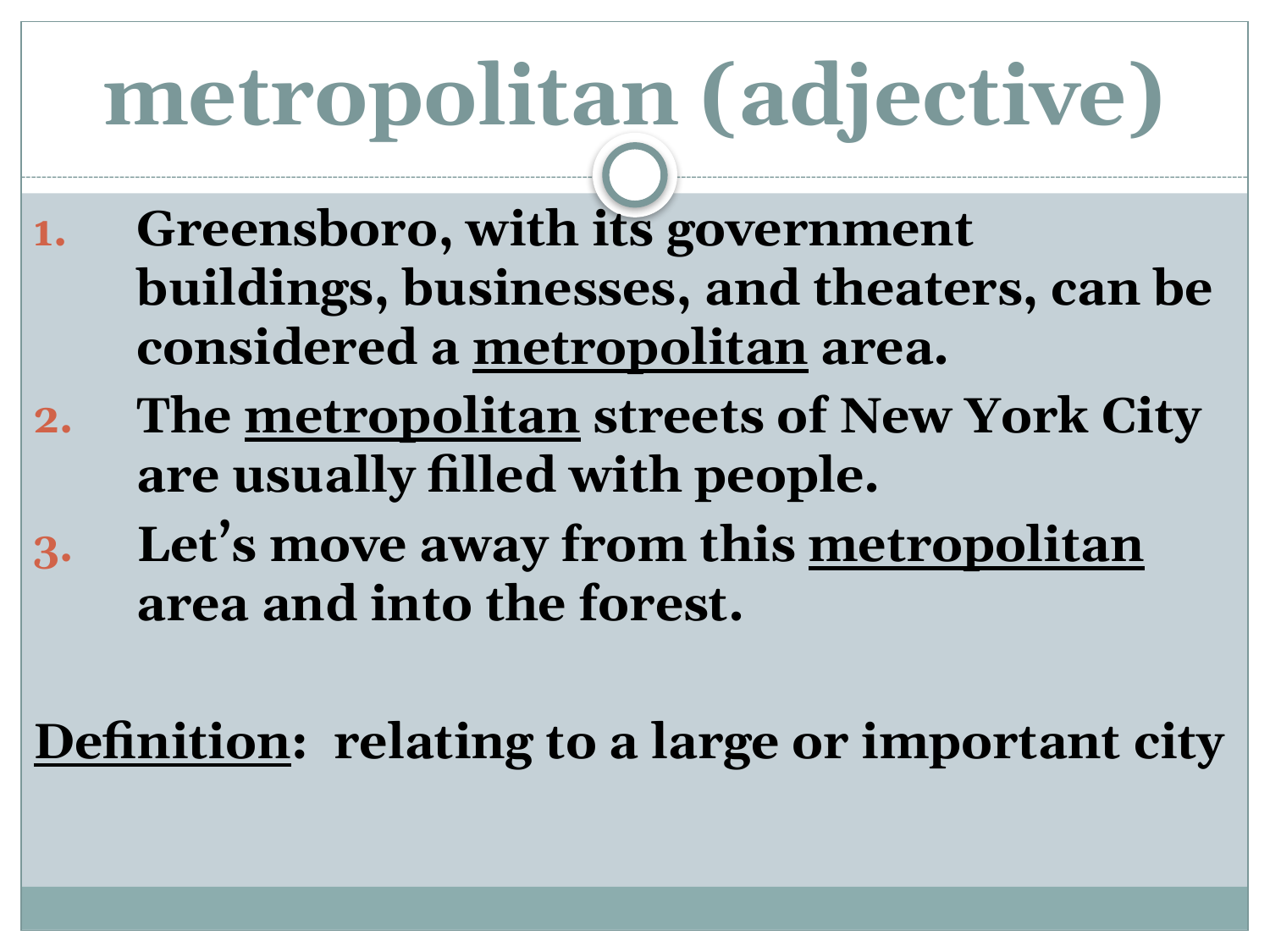

# metropolitan (adjective)
Greensboro, with its government buildings, businesses, and theaters, can be considered a metropolitan area.
The metropolitan streets of New York City are usually filled with people.
Let’s move away from this metropolitan area and into the forest.

Definition:  relating to a large or important city